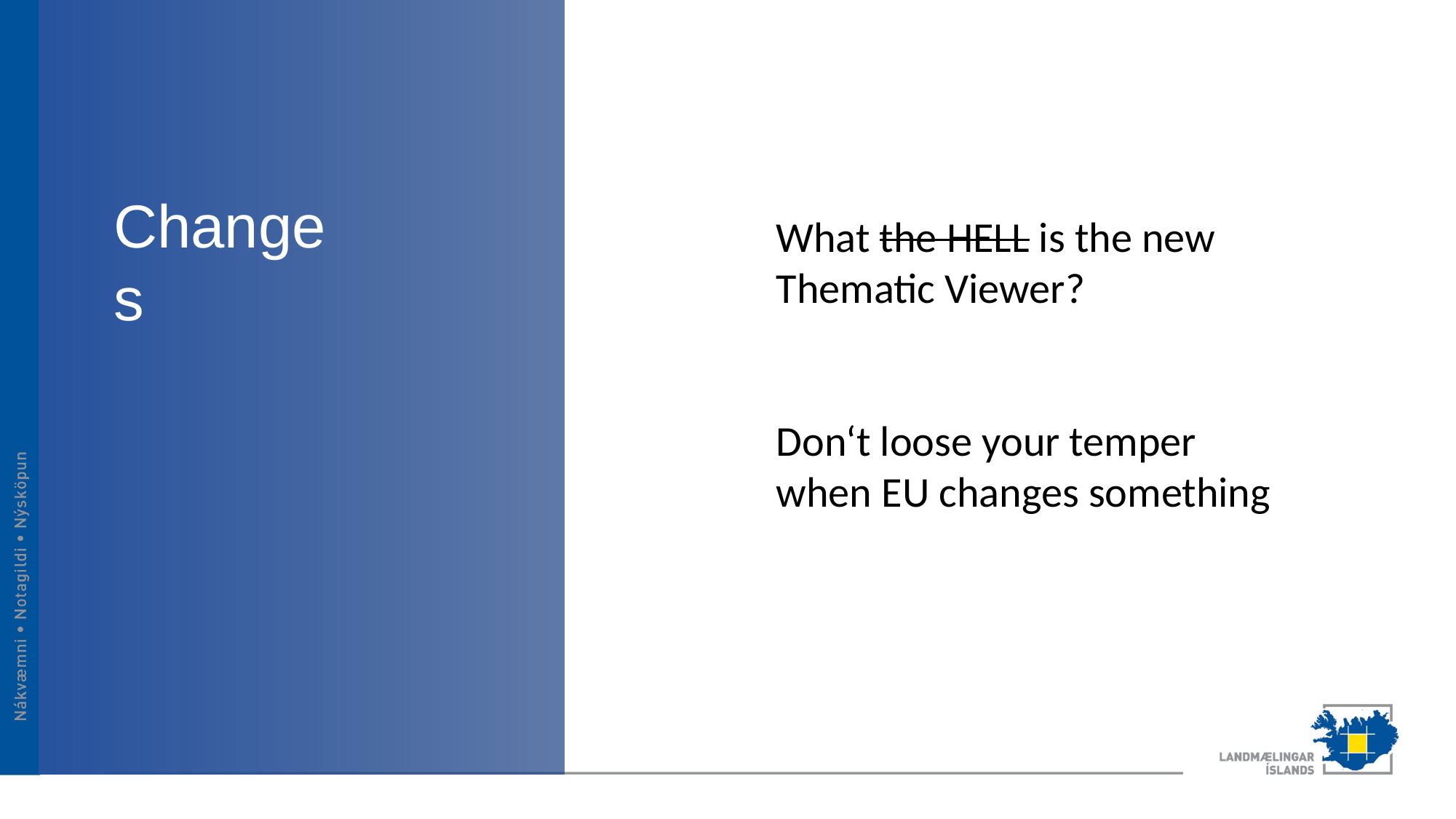

Changes
What the HELL is the new Thematic Viewer?

Don‘t loose your temper
when EU changes something